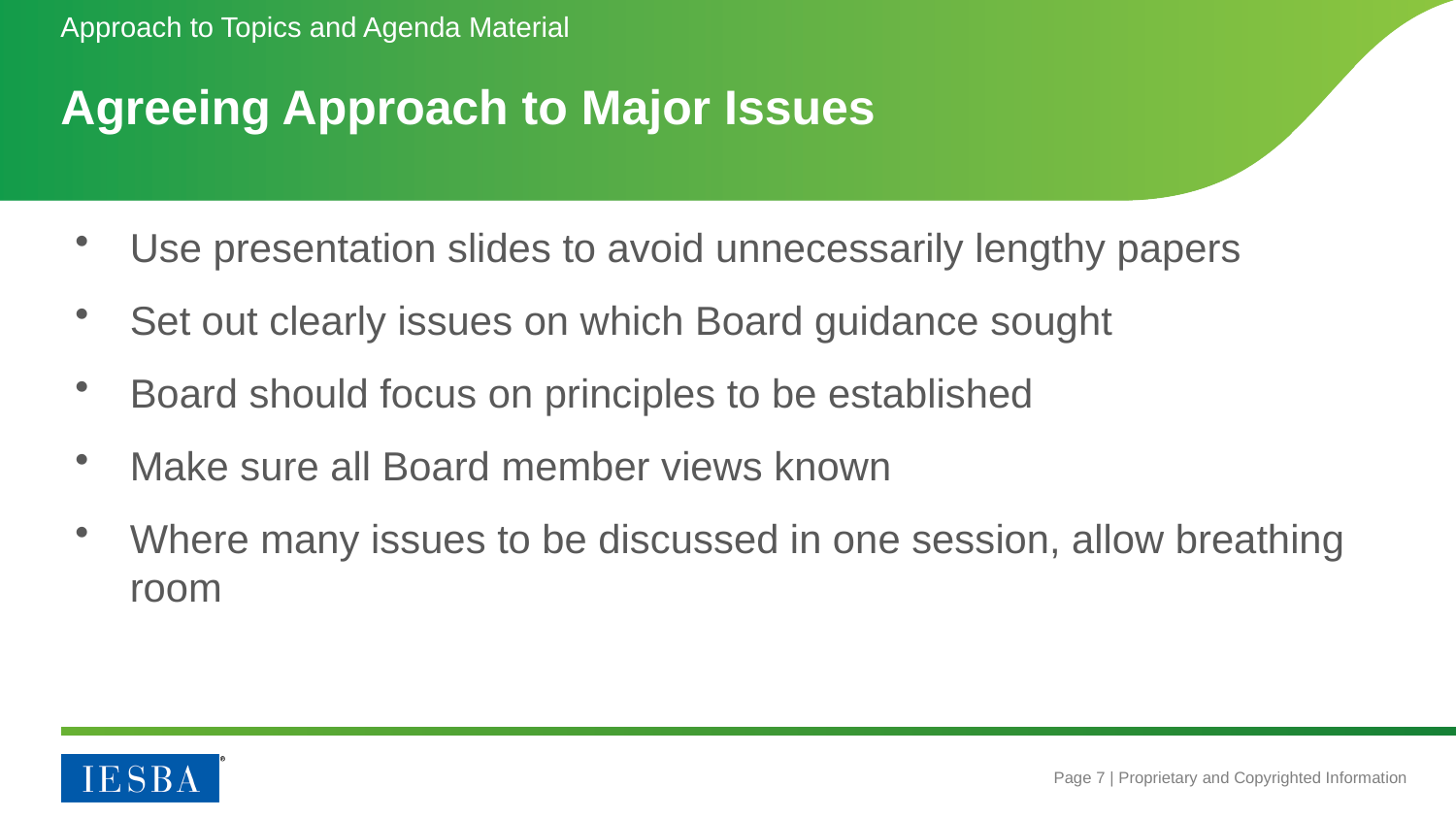

Approach to Topics and Agenda Material
# Agreeing Approach to Major Issues
Use presentation slides to avoid unnecessarily lengthy papers
Set out clearly issues on which Board guidance sought
Board should focus on principles to be established
Make sure all Board member views known
Where many issues to be discussed in one session, allow breathing room